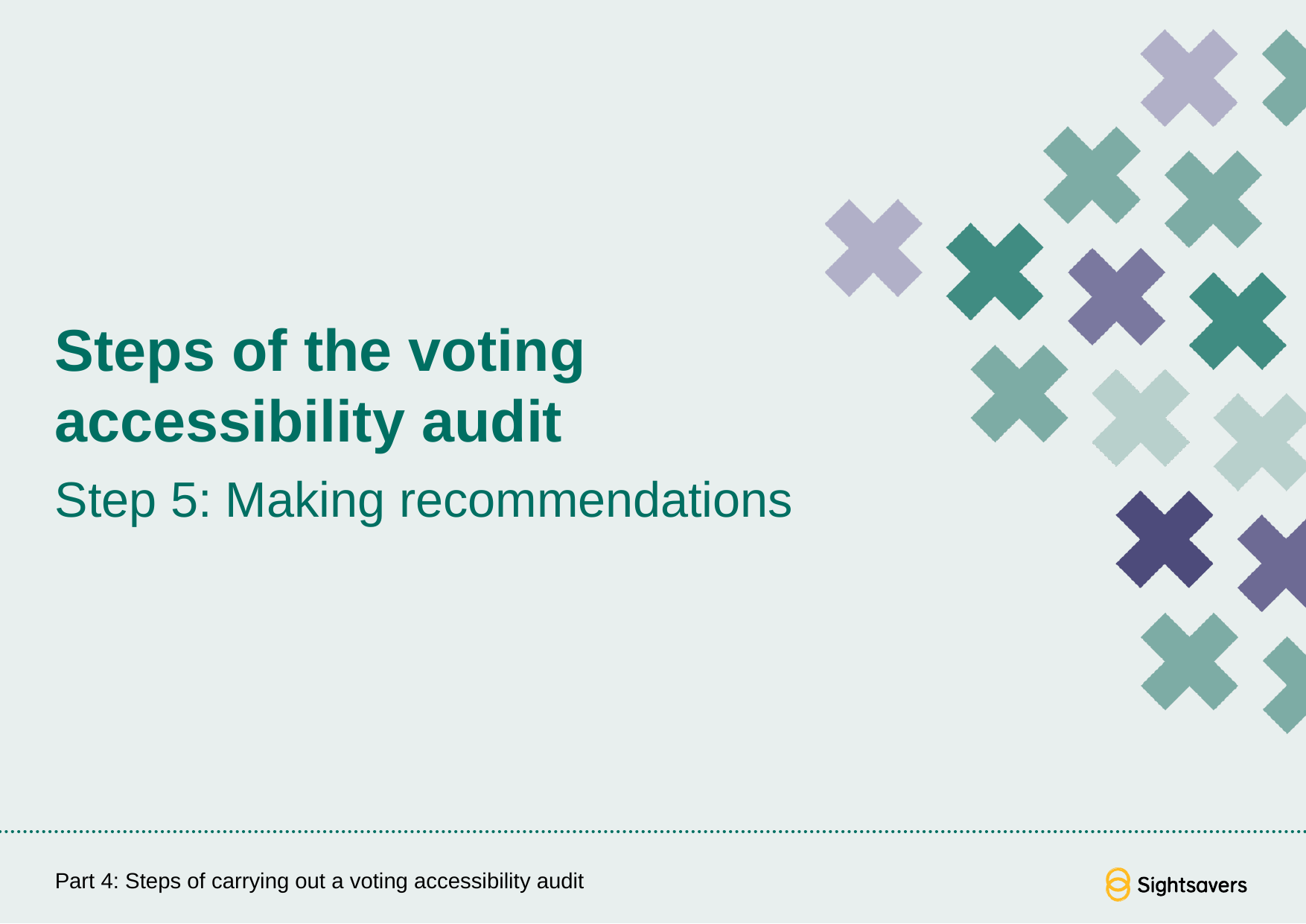

# Steps of the voting accessibility audit
Step 5: Making recommendations
Part 4: Steps of carrying out a voting accessibility audit